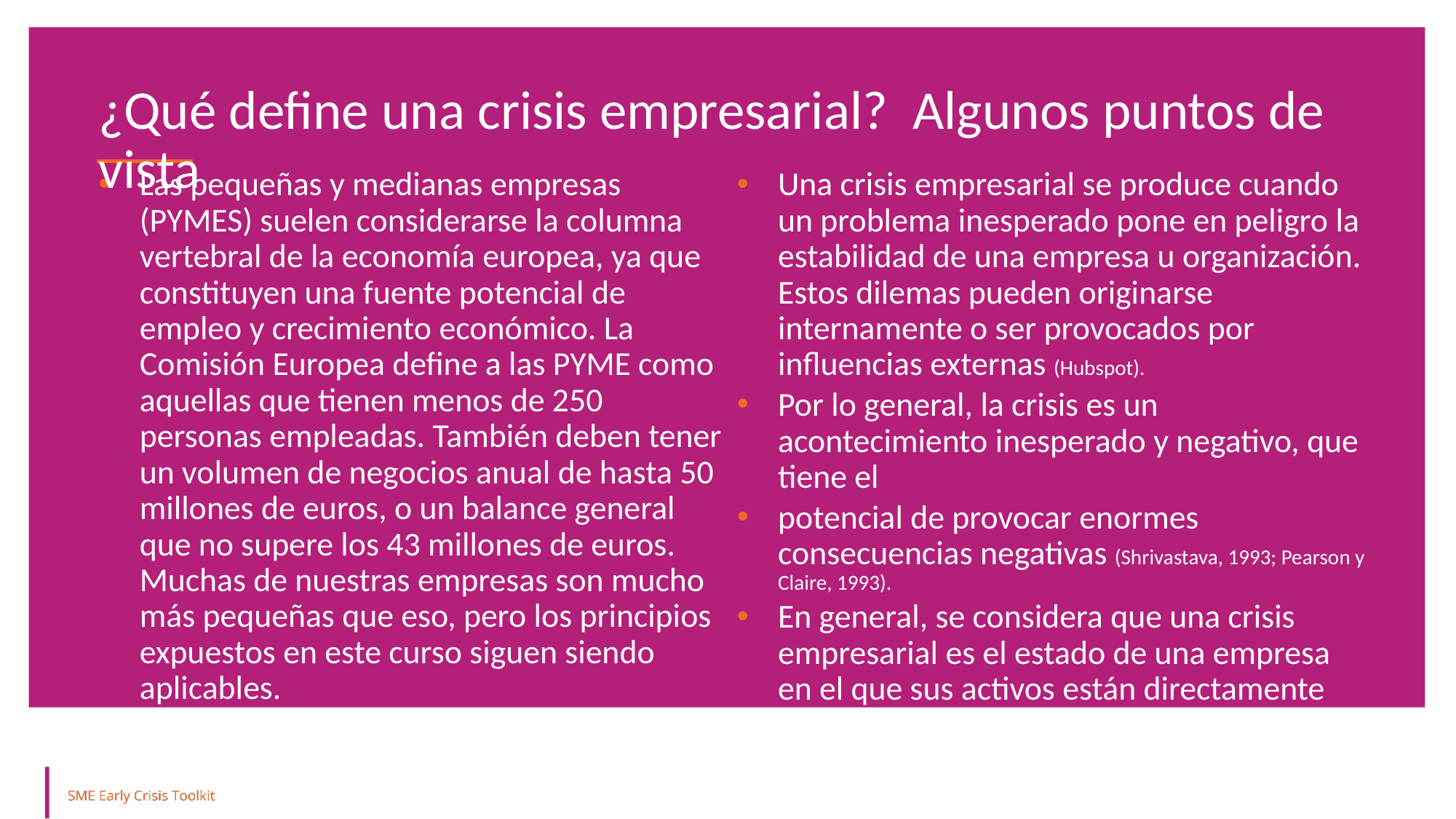

¿Qué define una crisis empresarial?  Algunos puntos de vista

Las pequeñas y medianas empresas (PYMES) suelen considerarse la columna vertebral de la economía europea, ya que constituyen una fuente potencial de empleo y crecimiento económico. La Comisión Europea define a las PYME como aquellas que tienen menos de 250 personas empleadas. También deben tener un volumen de negocios anual de hasta 50 millones de euros, o un balance general que no supere los 43 millones de euros.  Muchas de nuestras empresas son mucho más pequeñas que eso, pero los principios expuestos en este curso siguen siendo aplicables.

Una crisis empresarial se produce cuando un problema inesperado pone en peligro la estabilidad de una empresa u organización. Estos dilemas pueden originarse internamente o ser provocados por influencias externas (Hubspot).
Por lo general, la crisis es un acontecimiento inesperado y negativo, que tiene el
potencial de provocar enormes consecuencias negativas (Shrivastava, 1993; Pearson y Claire, 1993).
En general, se considera que una crisis empresarial es el estado de una empresa en el que sus activos están directamente amenazados y, por tanto, su continuidad está en riesgo.